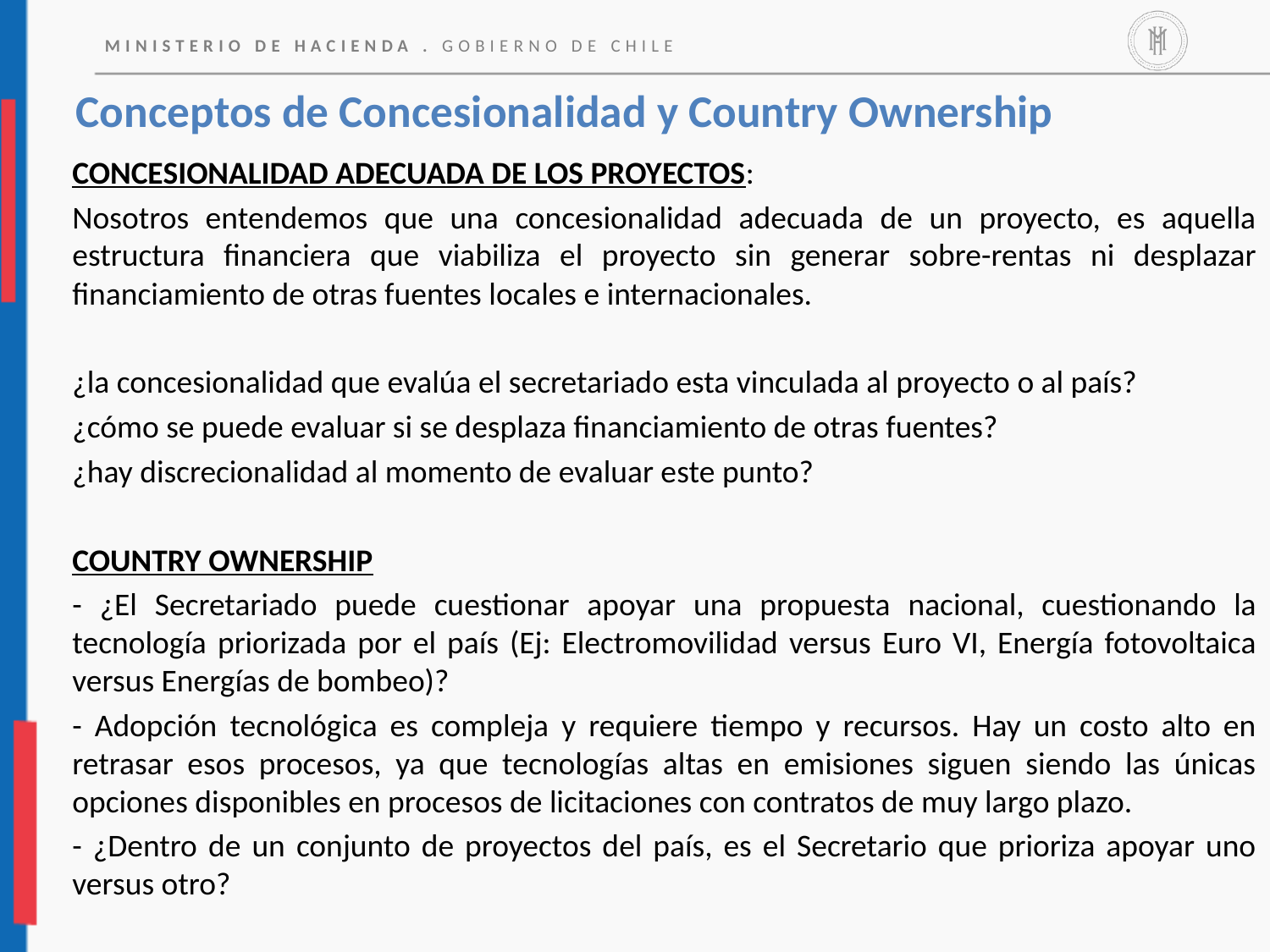

# Conceptos de Concesionalidad y Country Ownership
CONCESIONALIDAD ADECUADA DE LOS PROYECTOS:
Nosotros entendemos que una concesionalidad adecuada de un proyecto, es aquella estructura financiera que viabiliza el proyecto sin generar sobre-rentas ni desplazar financiamiento de otras fuentes locales e internacionales.

¿la concesionalidad que evalúa el secretariado esta vinculada al proyecto o al país?
¿cómo se puede evaluar si se desplaza financiamiento de otras fuentes?
¿hay discrecionalidad al momento de evaluar este punto?

COUNTRY OWNERSHIP
- ¿El Secretariado puede cuestionar apoyar una propuesta nacional, cuestionando la tecnología priorizada por el país (Ej: Electromovilidad versus Euro VI, Energía fotovoltaica versus Energías de bombeo)?
- Adopción tecnológica es compleja y requiere tiempo y recursos. Hay un costo alto en retrasar esos procesos, ya que tecnologías altas en emisiones siguen siendo las únicas opciones disponibles en procesos de licitaciones con contratos de muy largo plazo.
- ¿Dentro de un conjunto de proyectos del país, es el Secretario que prioriza apoyar uno versus otro?